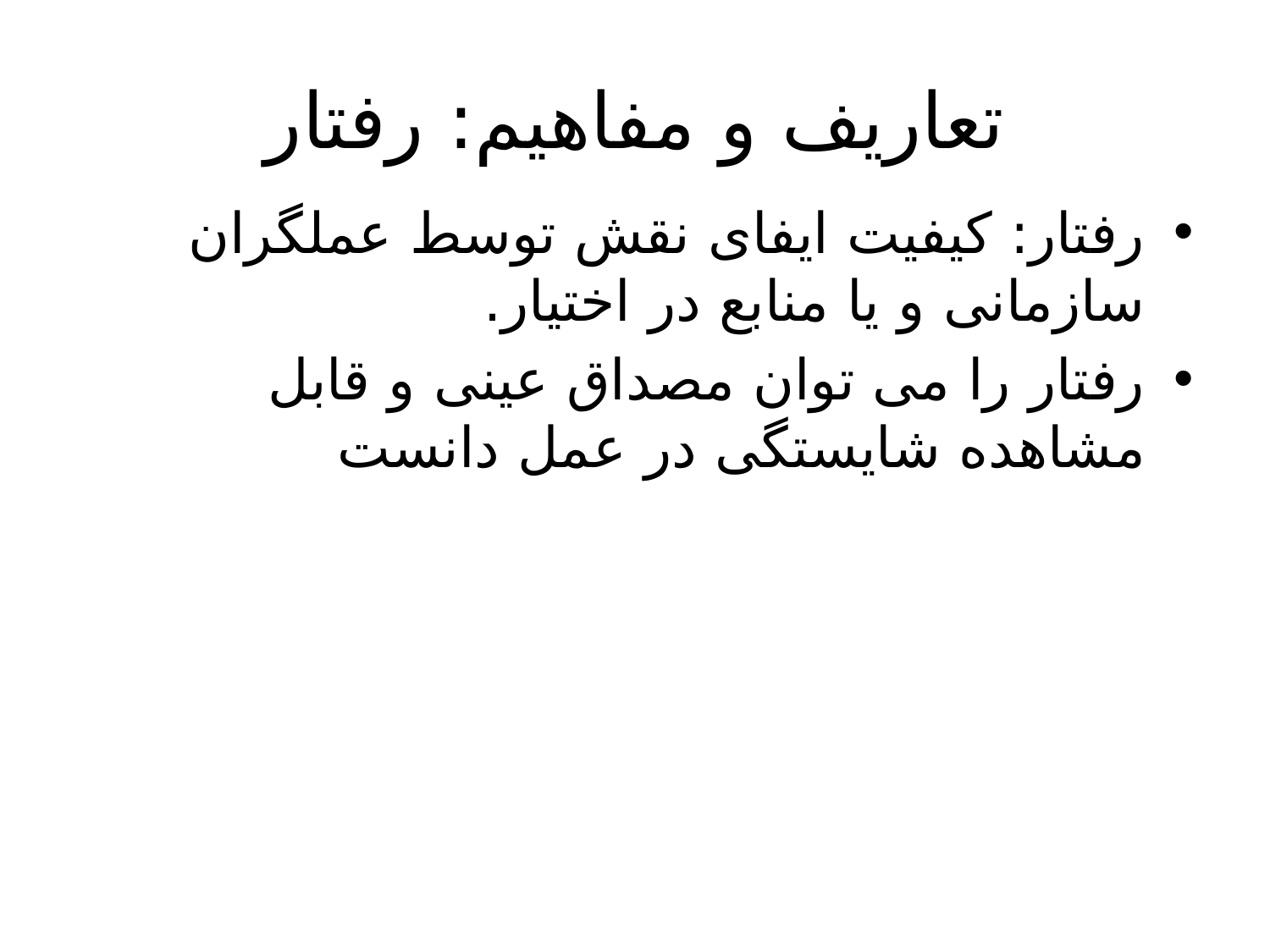

# تعاریف و مفاهیم: رفتار
رفتار: کیفیت ایفای نقش توسط عملگران سازمانی و یا منابع در اختیار.
رفتار را می توان مصداق عینی و قابل مشاهده شایستگی در عمل دانست